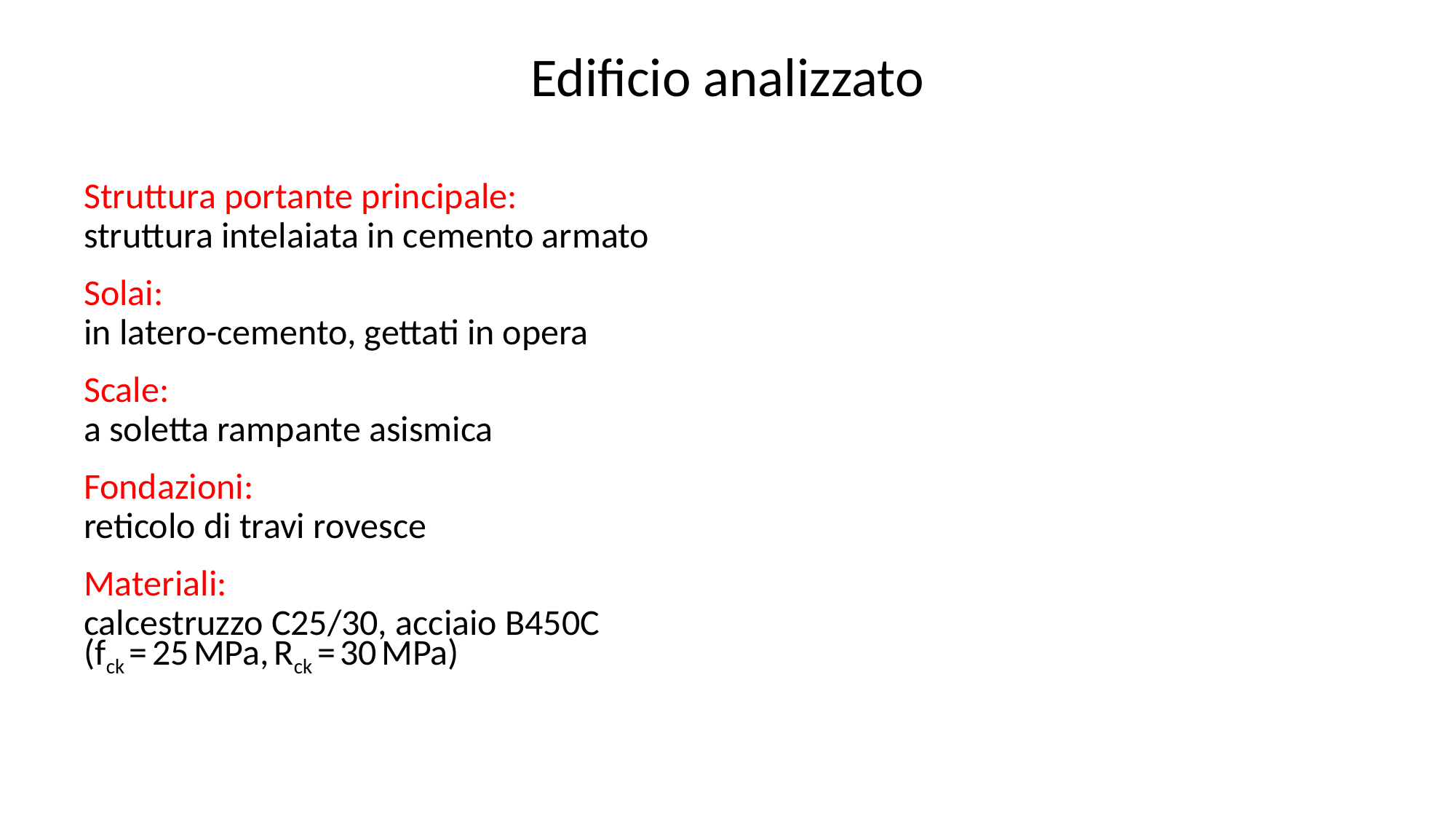

# Edificio analizzato
Struttura portante principale:
struttura intelaiata in cemento armato
Solai:
in latero-cemento, gettati in opera
Scale:
a soletta rampante asismica
Fondazioni:
reticolo di travi rovesce
Materiali:
calcestruzzo C25/30, acciaio B450C
(fck = 25 MPa, Rck = 30 MPa)